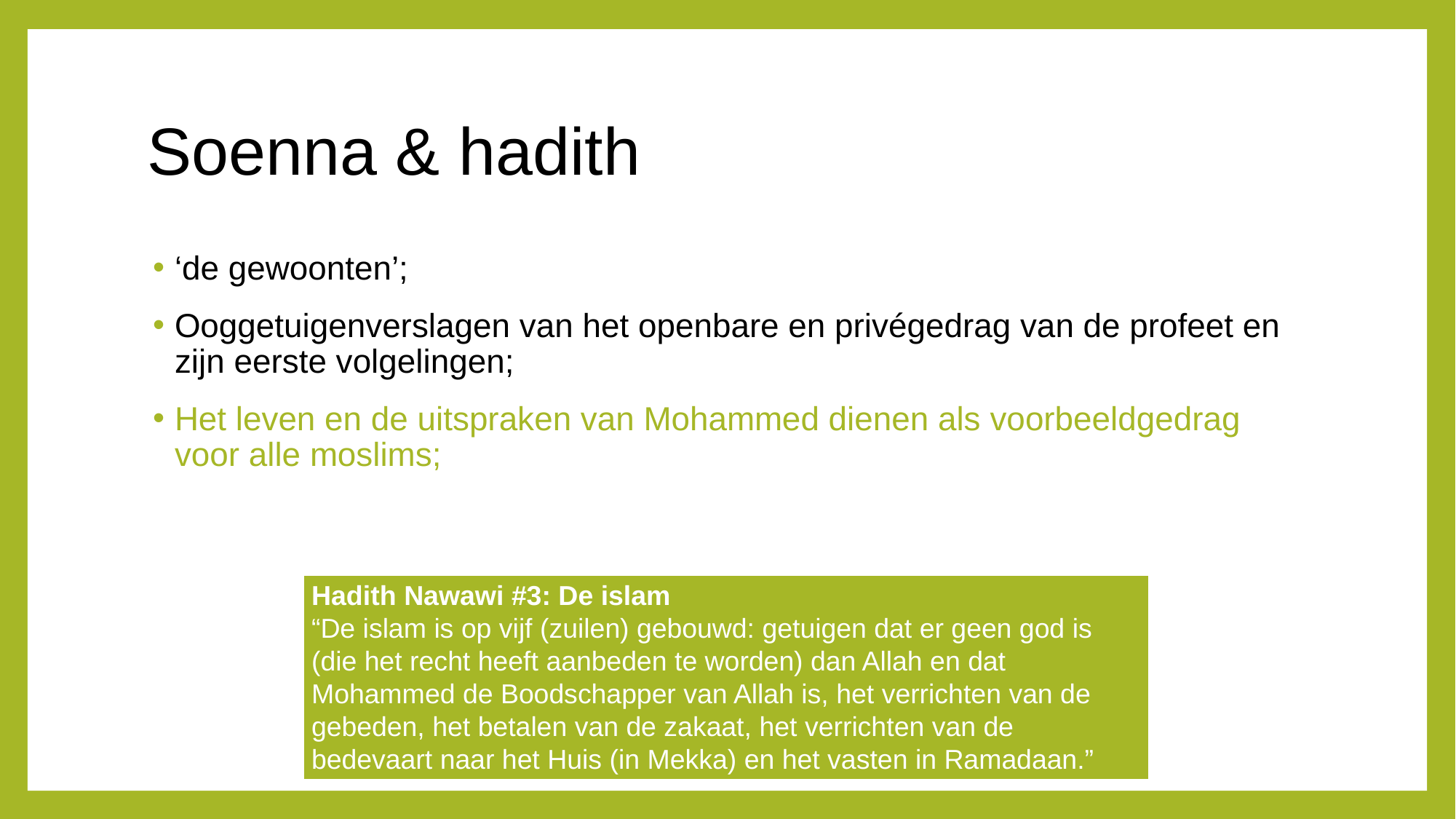

# Soenna & hadith
‘de gewoonten’;
Ooggetuigenverslagen van het openbare en privégedrag van de profeet en zijn eerste volgelingen;
Het leven en de uitspraken van Mohammed dienen als voorbeeldgedrag voor alle moslims;
Hadith Nawawi #3: De islam
“De islam is op vijf (zuilen) gebouwd: getuigen dat er geen god is (die het recht heeft aanbeden te worden) dan Allah en dat Mohammed de Boodschapper van Allah is, het verrichten van de gebeden, het betalen van de zakaat, het verrichten van de bedevaart naar het Huis (in Mekka) en het vasten in Ramadaan.”